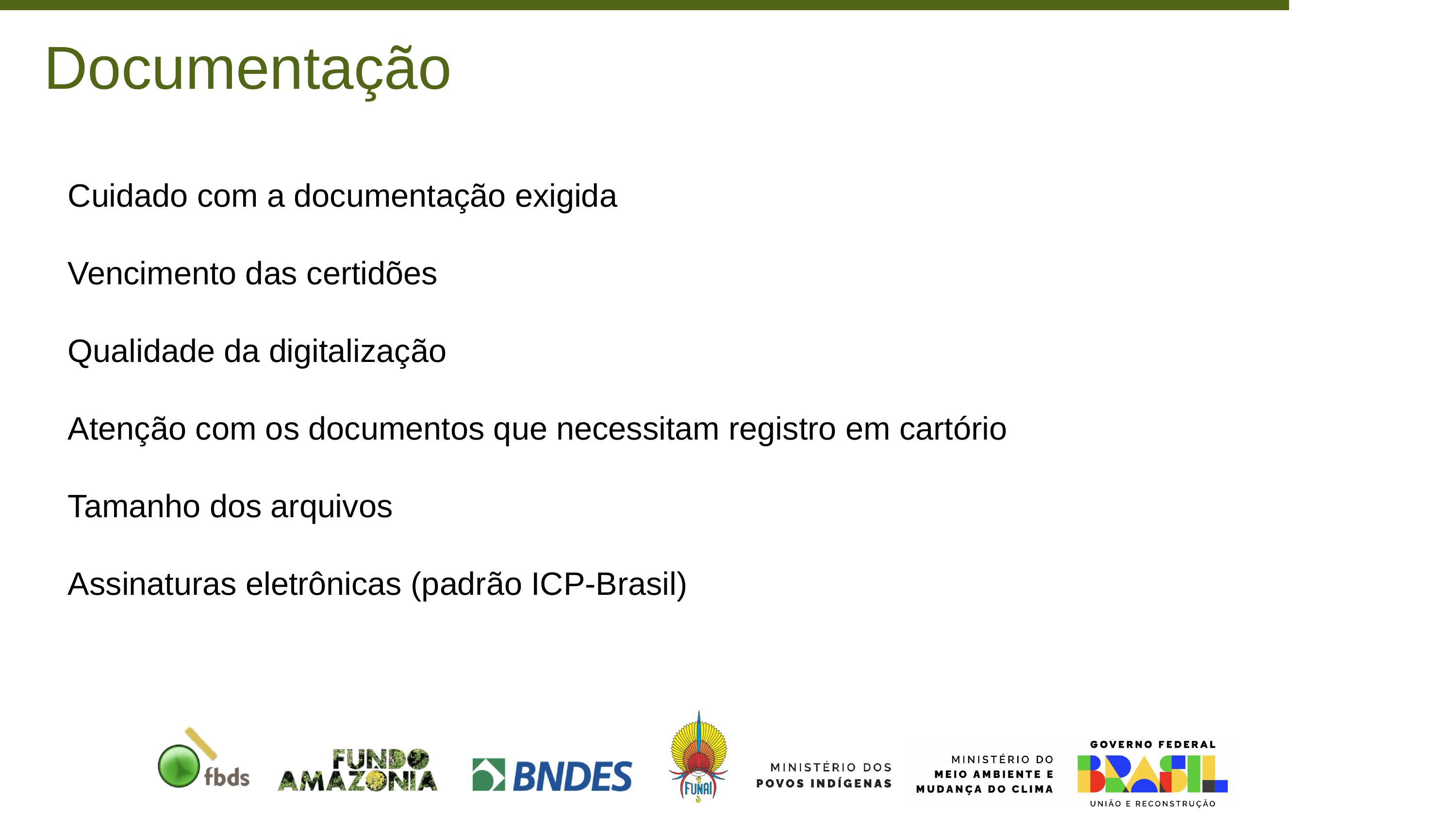

Documentação
Cuidado com a documentação exigida

Vencimento das certidões

Qualidade da digitalização

Atenção com os documentos que necessitam registro em cartório

Tamanho dos arquivos

Assinaturas eletrônicas (padrão ICP-Brasil)